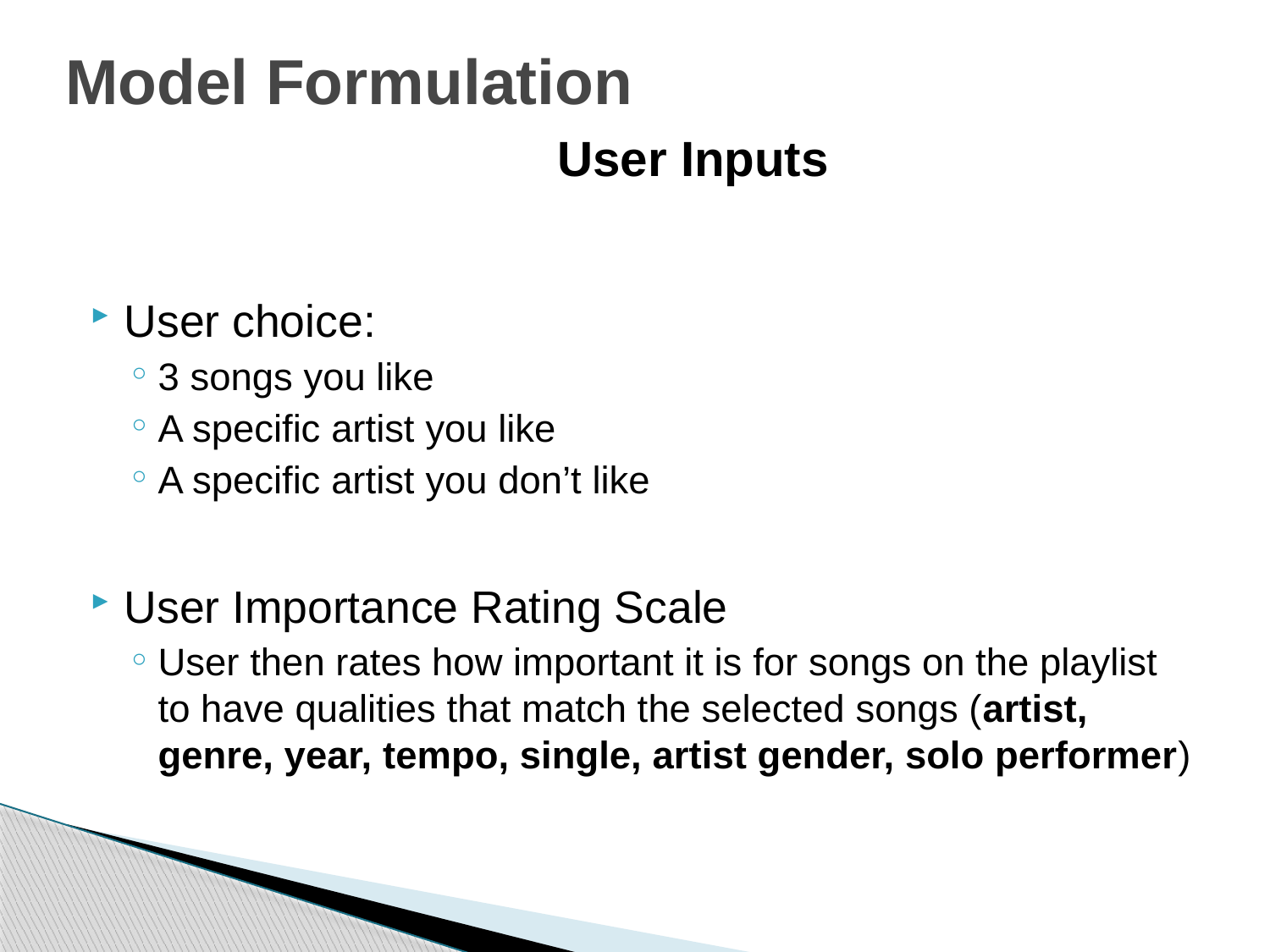

# Model Formulation
User Inputs
User choice:
3 songs you like
A specific artist you like
A specific artist you don’t like

User Importance Rating Scale
User then rates how important it is for songs on the playlist to have qualities that match the selected songs (artist, genre, year, tempo, single, artist gender, solo performer)